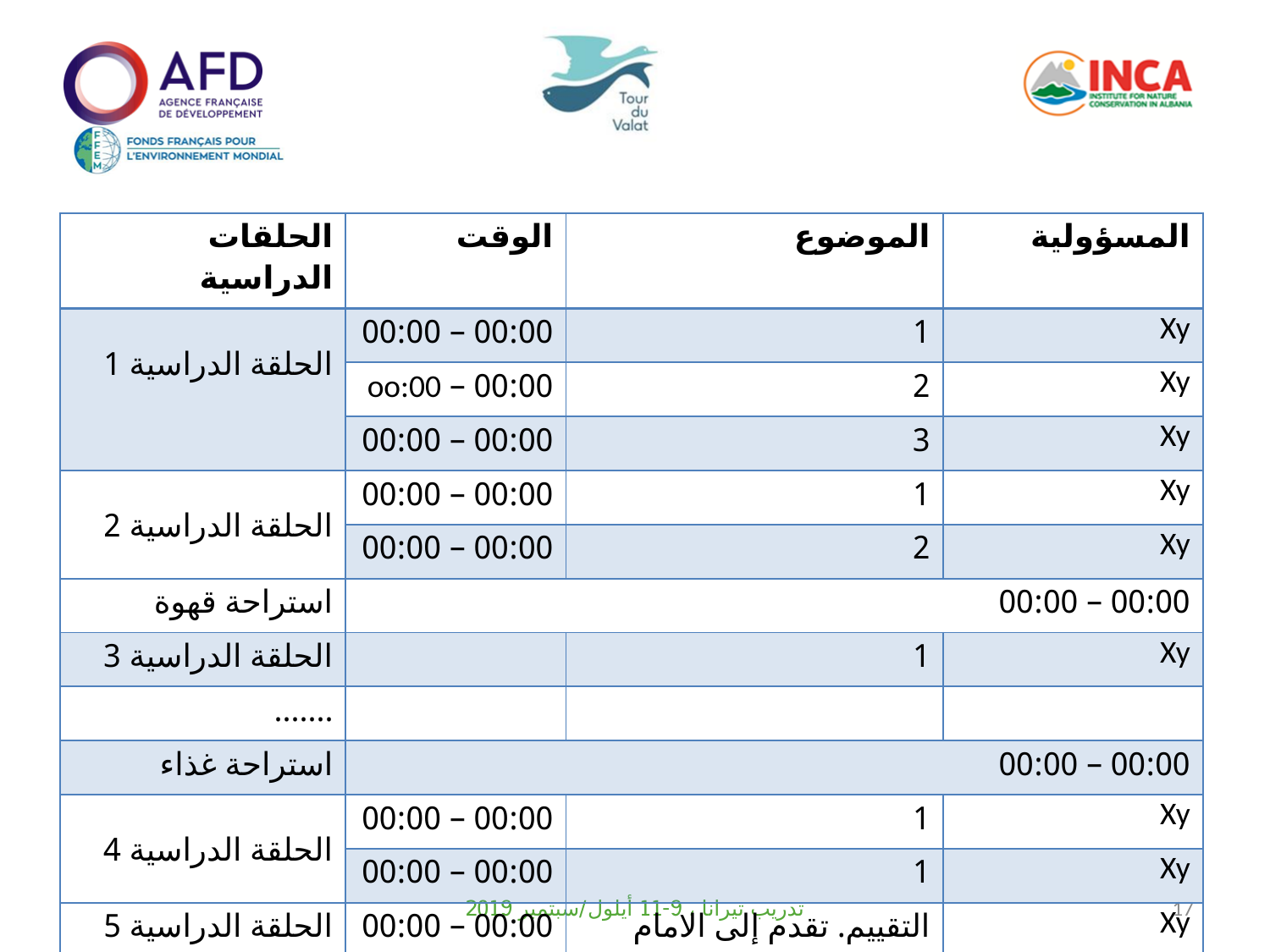

| الحلقات الدراسية | الوقت | الموضوع | المسؤولية |
| --- | --- | --- | --- |
| الحلقة الدراسية 1 | 00:00 – 00:00 | 1 | Xy |
|  | 00:00 – oo:00 | 2 | Xy |
|  | 00:00 – 00:00 | 3 | Xy |
| الحلقة الدراسية 2 | 00:00 – 00:00 | 1 | Xy |
|  | 00:00 – 00:00 | 2 | Xy |
| استراحة قهوة | 00:00 – 00:00 |  |  |
| الحلقة الدراسية 3 |  | 1 | Xy |
| ....... |  |  |  |
| استراحة غذاء | 00:00 – 00:00 |  |  |
| الحلقة الدراسية 4 | 00:00 – 00:00 | 1 | Xy |
|  | 00:00 – 00:00 | 1 | Xy |
| الحلقة الدراسية 5 | 00:00 – 00:00 | التقييم. تقدم إلى الامام | Xy |
تدريب تيرانا ، 9-11 أيلول/سبتمبر 2019
17